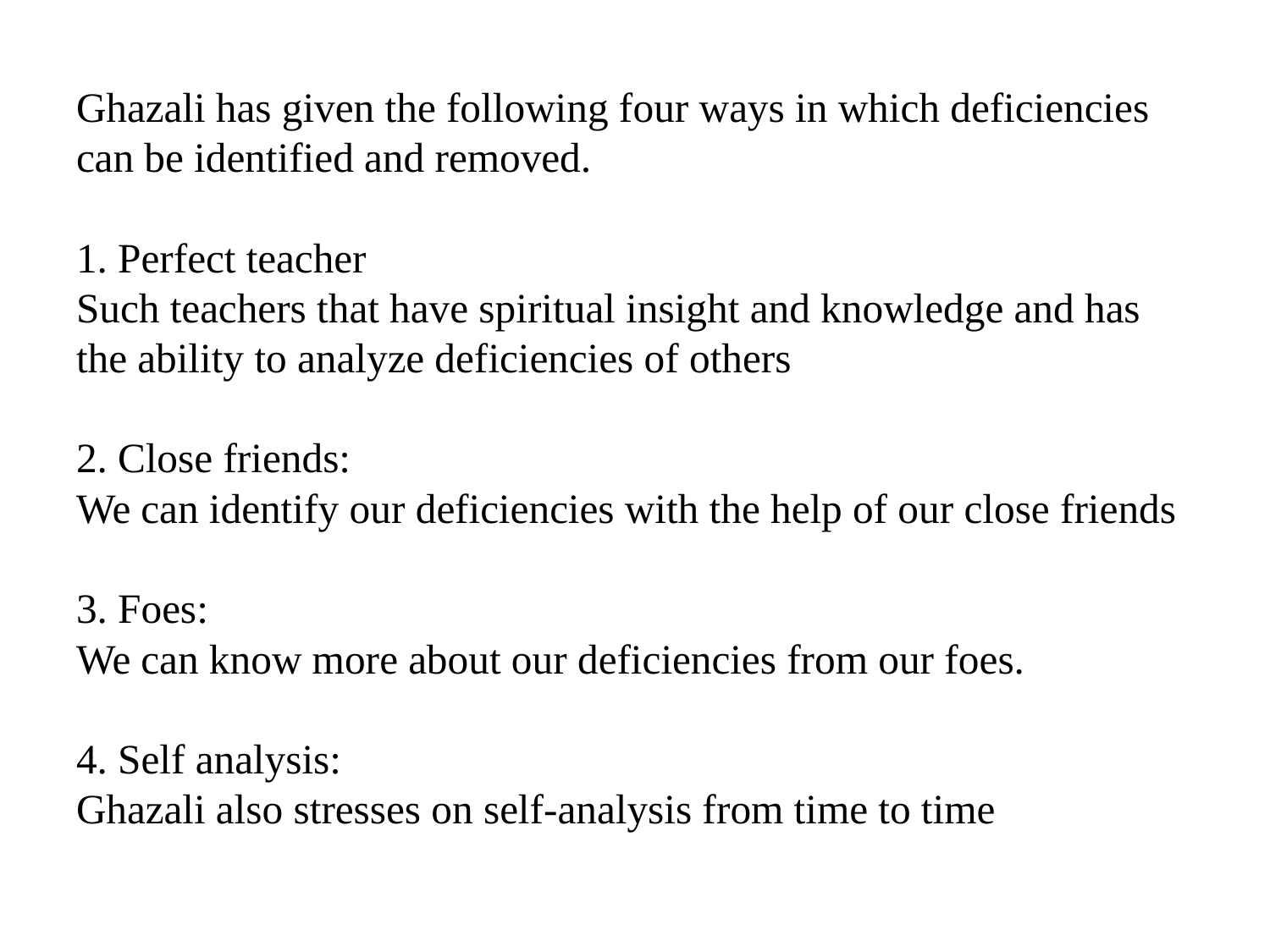

Ghazali has given the following four ways in which deficiencies can be identified and removed.
1. Perfect teacher
Such teachers that have spiritual insight and knowledge and has the ability to analyze deficiencies of others
2. Close friends:
We can identify our deficiencies with the help of our close friends
3. Foes:
We can know more about our deficiencies from our foes.
4. Self analysis:
Ghazali also stresses on self-analysis from time to time